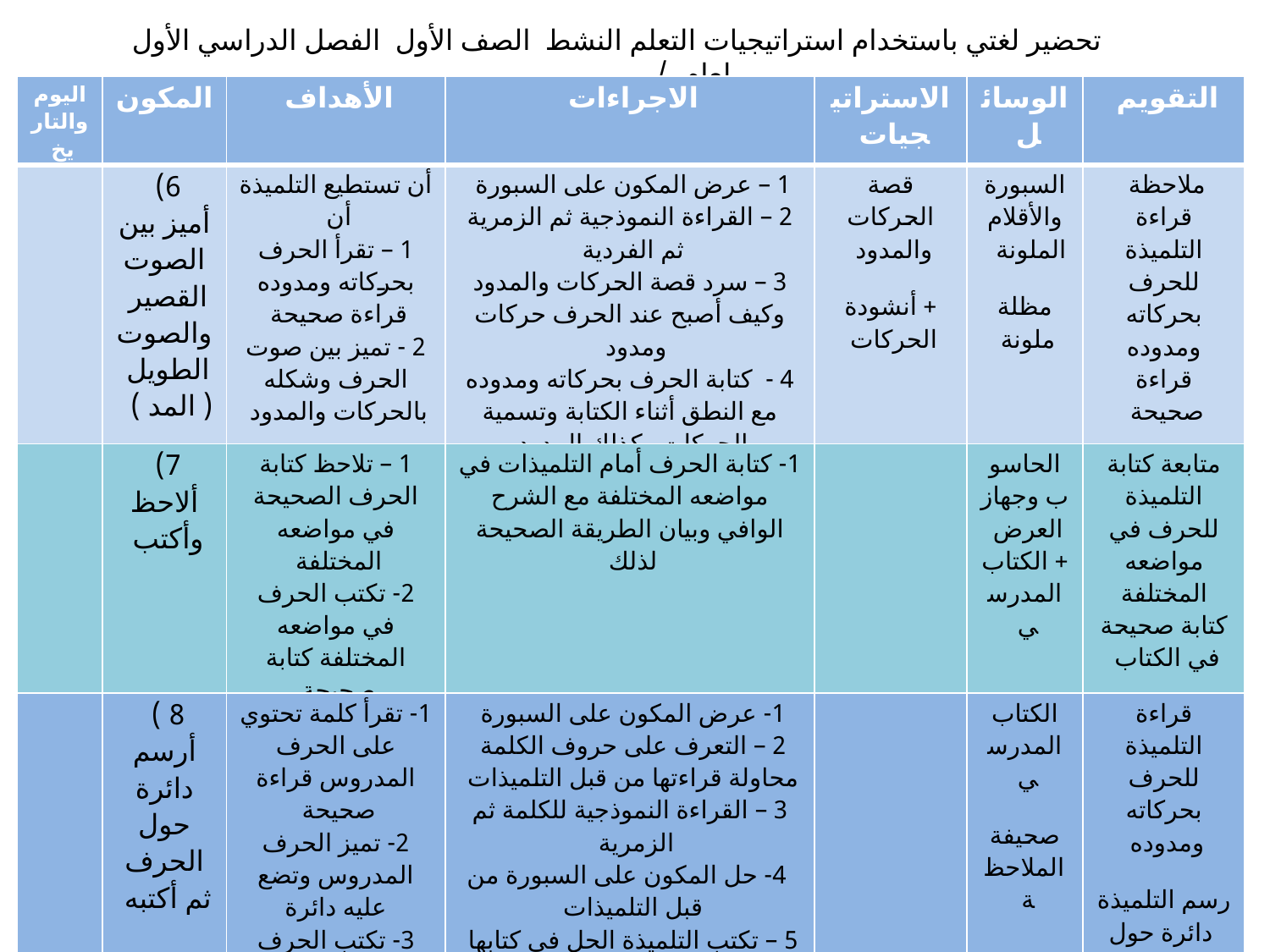

تحضير لغتي باستخدام استراتيجيات التعلم النشط  الصف الأول  الفصل الدراسي الأول   لعام  / .....................

| اليوم والتاريخ | المكون | الأهداف | الاجراءات | الاستراتيجيات | الوسائل | التقويم |
| --- | --- | --- | --- | --- | --- | --- |
|  | 6) أميز بين الصوت القصير والصوت الطويل ( المد ) | أن تستطيع التلميذة أن 1 – تقرأ الحرف بحركاته ومدوده قراءة صحيحة 2 - تميز بين صوت الحرف وشكله بالحركات والمدود | 1 – عرض المكون على السبورة 2 – القراءة النموذجية ثم الزمرية ثم الفردية 3 – سرد قصة الحركات والمدود وكيف أصبح عند الحرف حركات ومدود 4 - كتابة الحرف بحركاته ومدوده مع النطق أثناء الكتابة وتسمية الحركات وكذلك المدود | قصة الحركات والمدود + أنشودة الحركات | السبورة والأقلام الملونة مظلة ملونة | ملاحظة قراءة التلميذة للحرف بحركاته ومدوده قراءة صحيحة |
|  | 7) ألاحظ وأكتب | 1 – تلاحظ كتابة الحرف الصحيحة في مواضعه المختلفة 2- تكتب الحرف في مواضعه المختلفة كتابة صحيحة | 1- كتابة الحرف أمام التلميذات في مواضعه المختلفة مع الشرح الوافي وبيان الطريقة الصحيحة لذلك |  | الحاسوب وجهاز العرض + الكتاب المدرسي | متابعة كتابة التلميذة للحرف في مواضعه المختلفة كتابة صحيحة في الكتاب |
|  | 8 ) أرسم دائرة حول الحرف ثم أكتبه | 1- تقرأ كلمة تحتوي على الحرف المدروس قراءة صحيحة 2- تميز الحرف المدروس وتضع عليه دائرة 3- تكتب الحرف مجرد في الفراغ مع حركته | 1- عرض المكون على السبورة 2 – التعرف على حروف الكلمة محاولة قراءتها من قبل التلميذات 3 – القراءة النموذجية للكلمة ثم الزمرية 4- حل المكون على السبورة من قبل التلميذات 5 – تكتب التلميذة الحل في كتابها |  | الكتاب المدرسي صحيفة الملاحظة | قراءة التلميذة للحرف بحركاته ومدوده رسم التلميذة دائرة حول الحرف وكتابته مع حركته في الفراغ وذلك بالمتابعة |